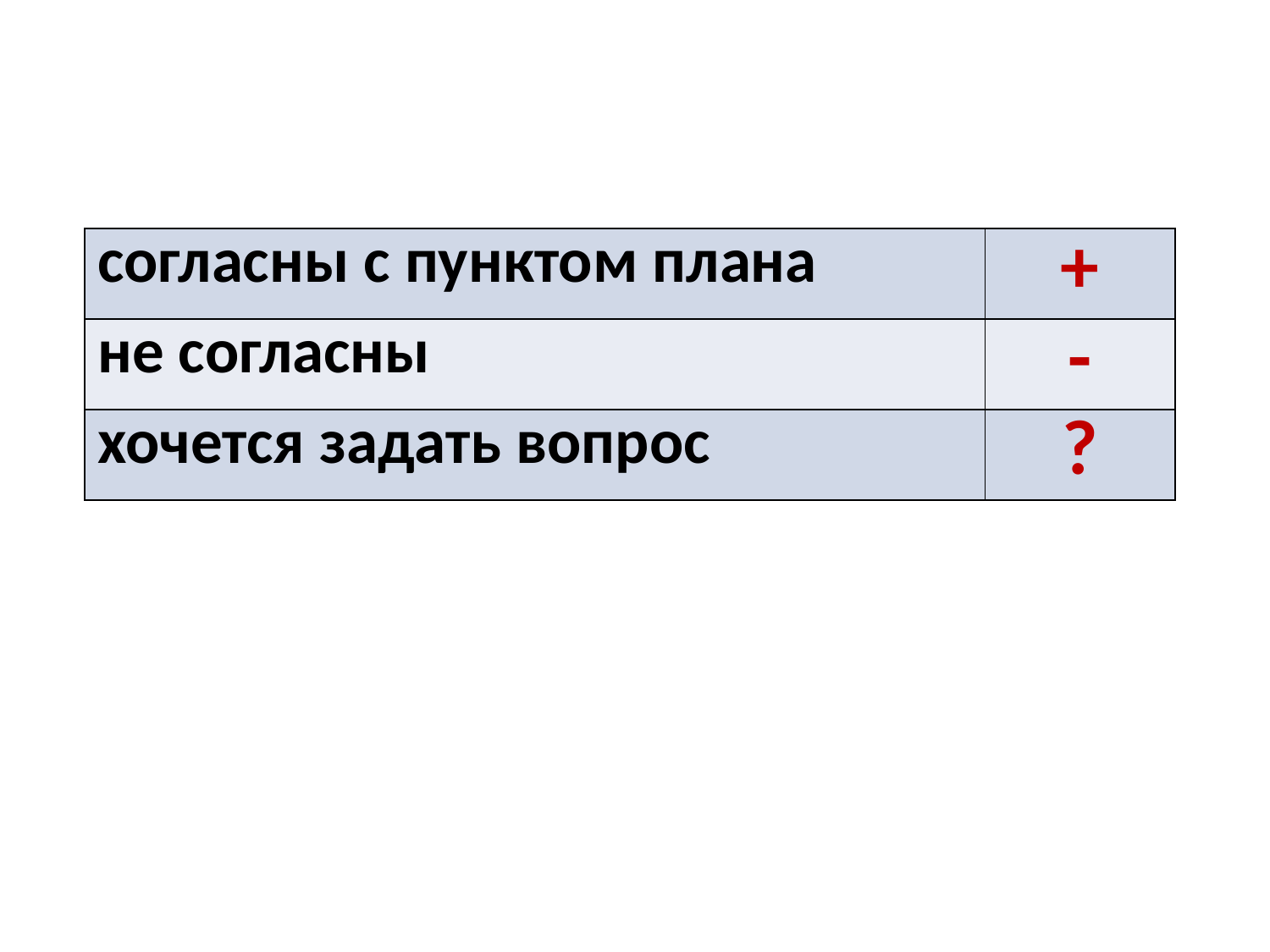

| согласны с пунктом плана | + |
| --- | --- |
| не согласны | - |
| хочется задать вопрос | ? |